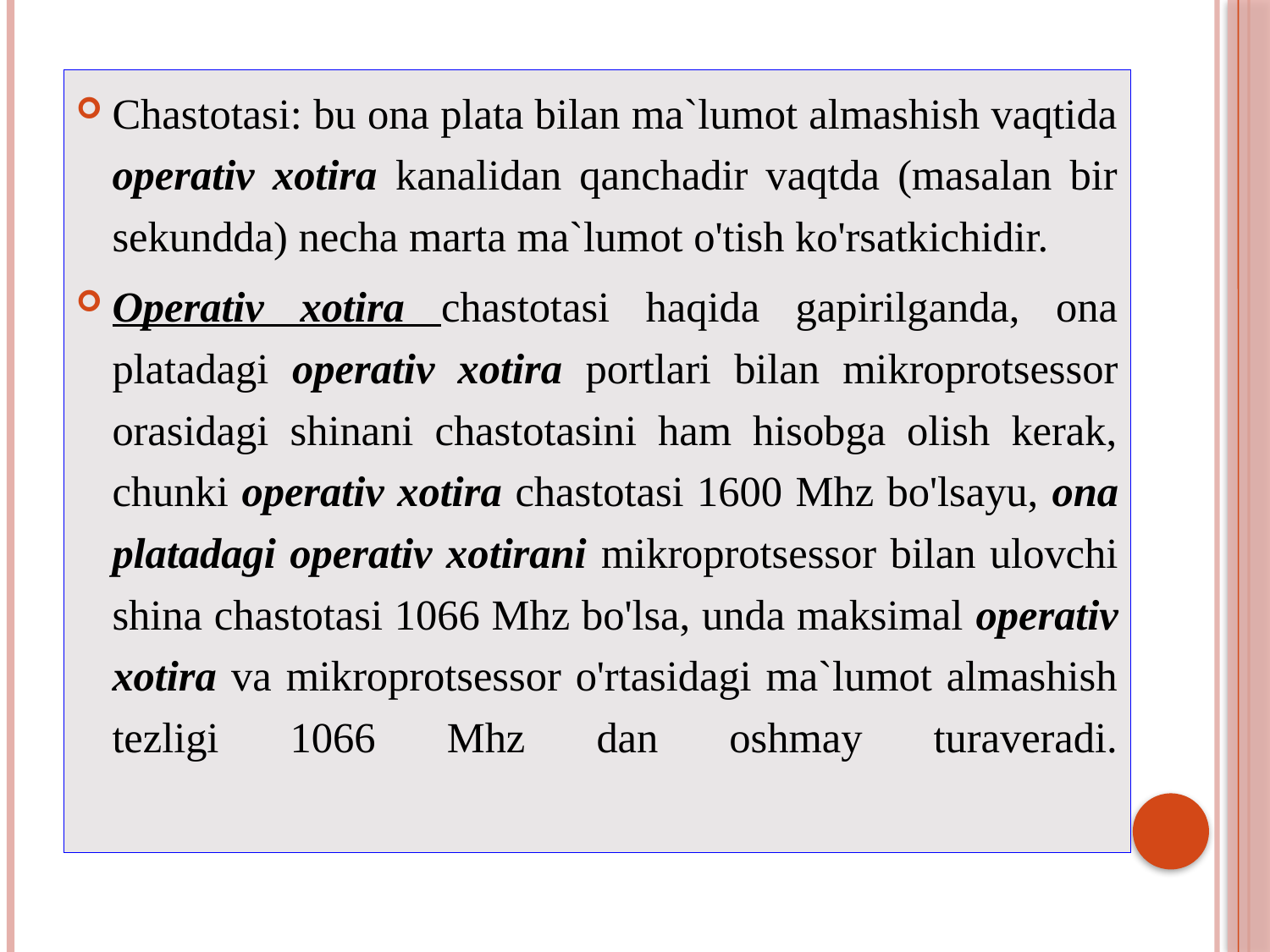

Chastotasi: bu ona plata bilan ma`lumot almashish vaqtida operativ xotira kanalidan qanchadir vaqtda (masalan bir sekundda) necha marta ma`lumot o'tish ko'rsatkichidir.
Operativ xotira chastotasi haqida gapirilganda, ona platadagi operativ xotira portlari bilan mikroprotsessor orasidagi shinani chastotasini ham hisobga olish kerak, chunki operativ xotira chastotasi 1600 Mhz bo'lsayu, ona platadagi operativ xotirani mikroprotsessor bilan ulovchi shina chastotasi 1066 Mhz bo'lsa, unda maksimal operativ xotira va mikroprotsessor o'rtasidagi ma`lumot almashish tezligi 1066 Mhz dan oshmay turaveradi.